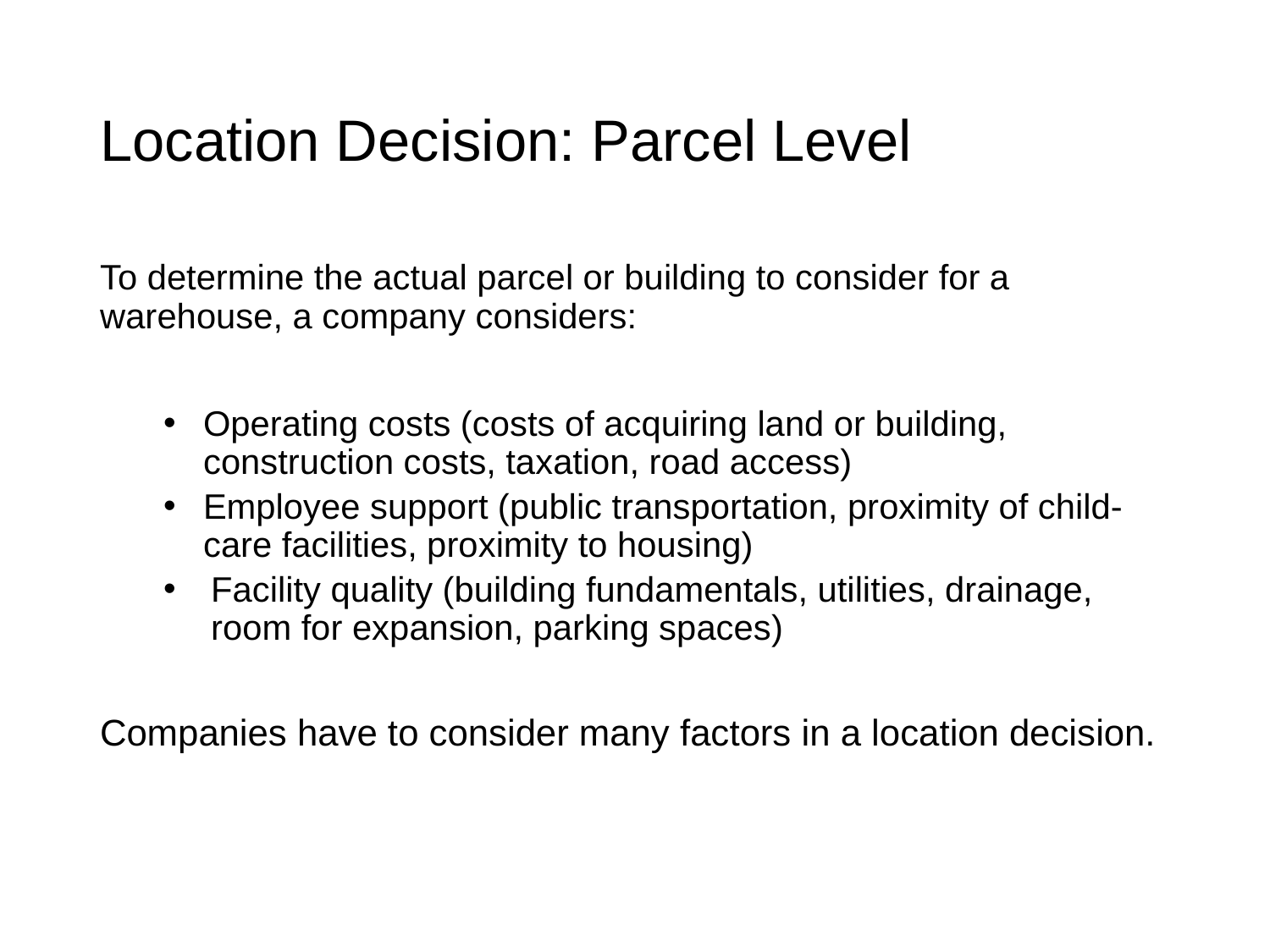

# Location Decision: Parcel Level
To determine the actual parcel or building to consider for a warehouse, a company considers:

Operating costs (costs of acquiring land or building, construction costs, taxation, road access)
Employee support (public transportation, proximity of child-care facilities, proximity to housing)
Facility quality (building fundamentals, utilities, drainage, room for expansion, parking spaces)

Companies have to consider many factors in a location decision.